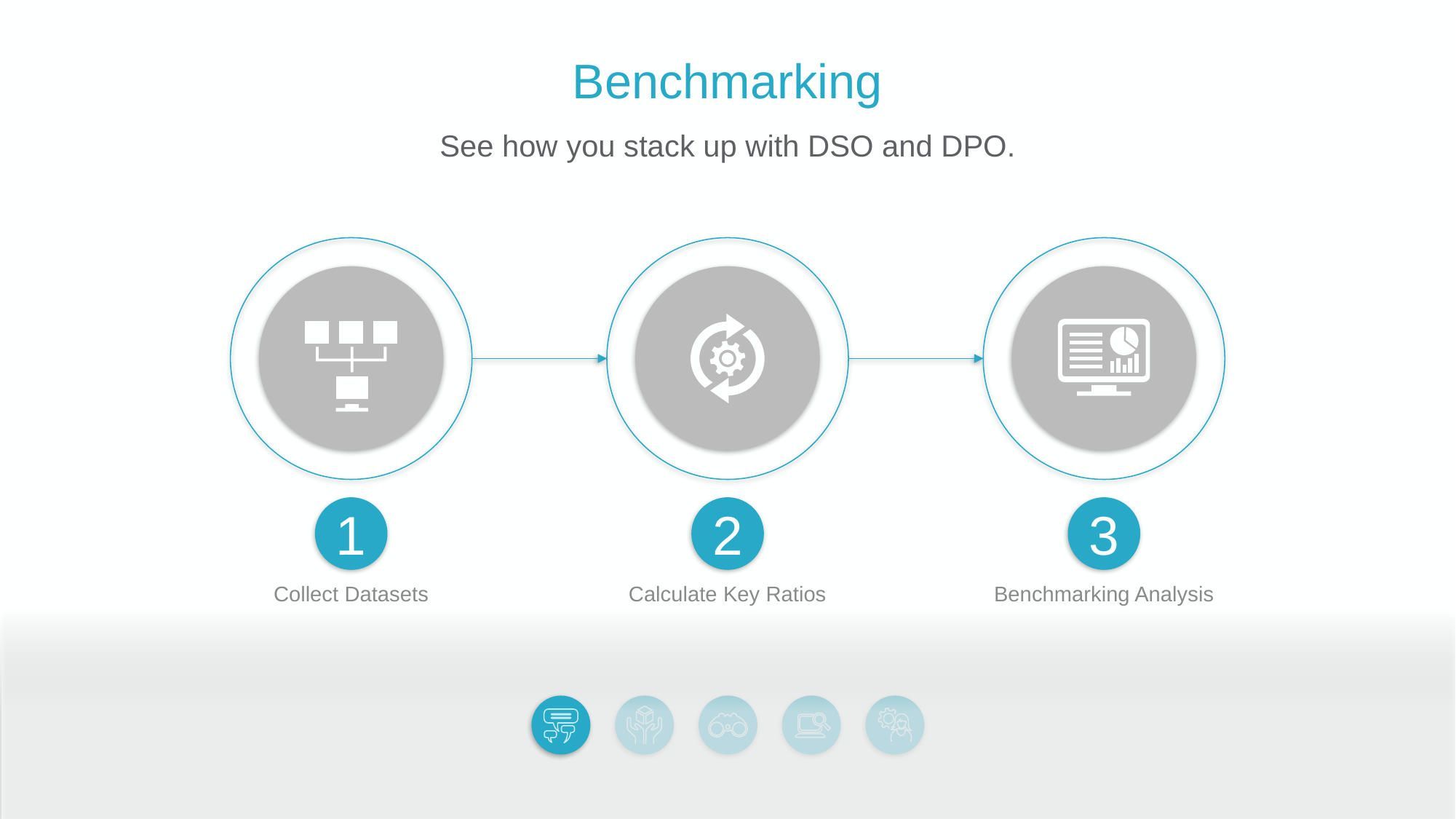

Benchmarking
See how you stack up with DSO and DPO.

1
Collect Datasets

2
Calculate Key Ratios

3
Benchmarking Analysis